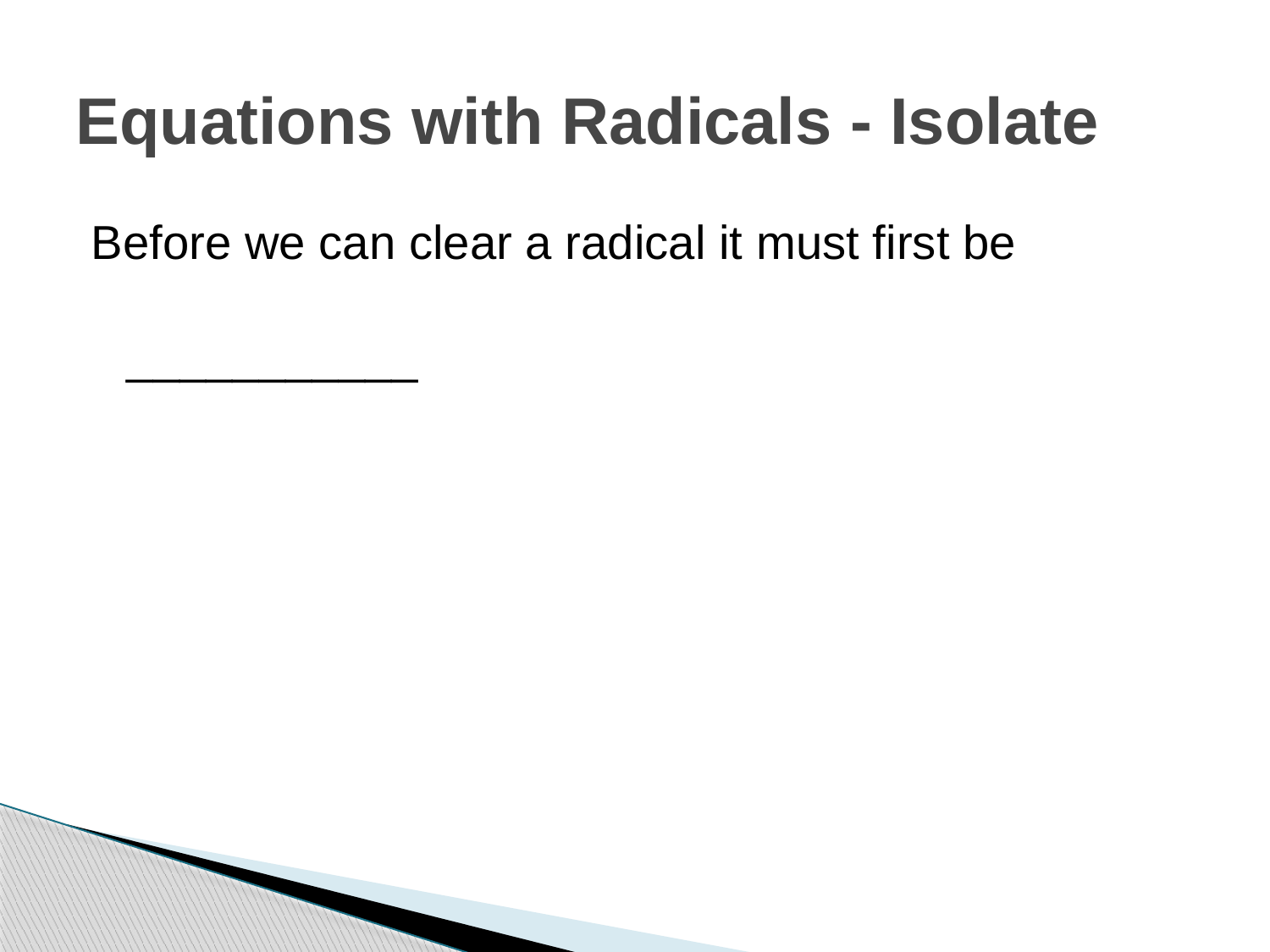

# Equations with Radicals - Isolate
Before we can clear a radical it must first be
___________